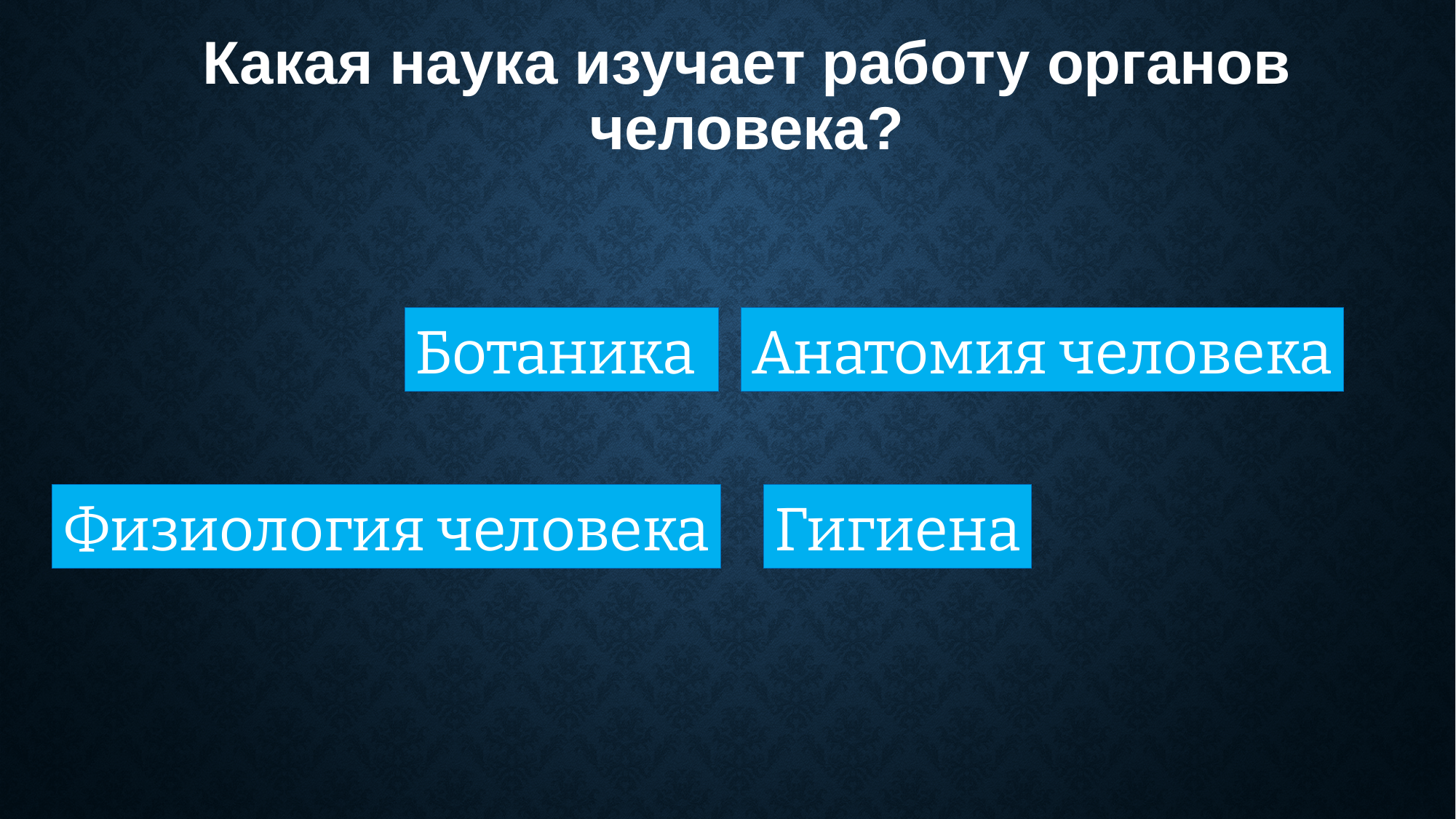

# Какая наука изучает работу органов человека?
Ботаника
Анатомия человека
Физиология человека
Гигиена